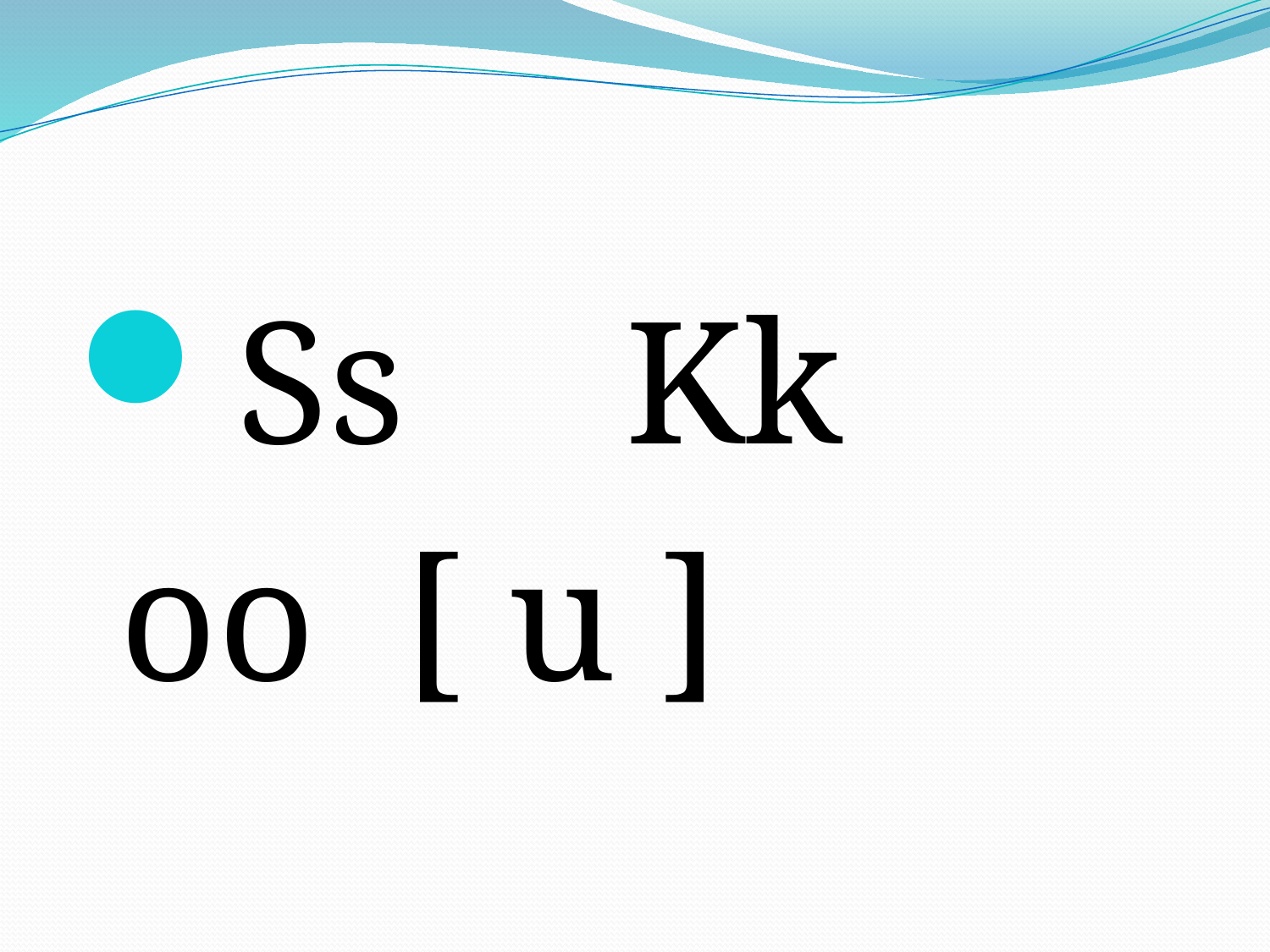

#
Ss     Kk
 oo  [ u ]